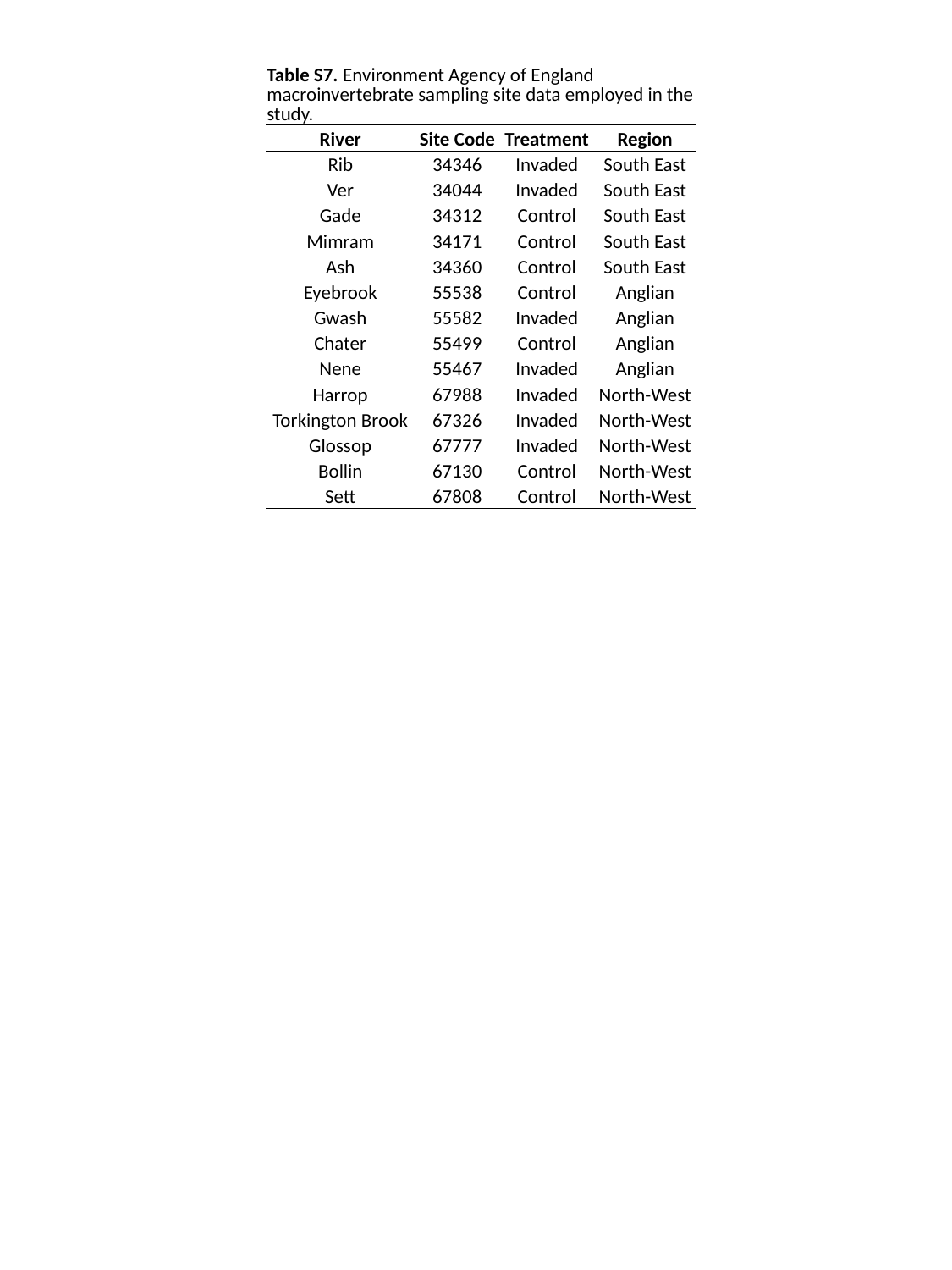

| Table S7. Environment Agency of England macroinvertebrate sampling site data employed in the study. |  |  |  |
| --- | --- | --- | --- |
| River | Site Code | Treatment | Region |
| Rib | 34346 | Invaded | South East |
| Ver | 34044 | Invaded | South East |
| Gade | 34312 | Control | South East |
| Mimram | 34171 | Control | South East |
| Ash | 34360 | Control | South East |
| Eyebrook | 55538 | Control | Anglian |
| Gwash | 55582 | Invaded | Anglian |
| Chater | 55499 | Control | Anglian |
| Nene | 55467 | Invaded | Anglian |
| Harrop | 67988 | Invaded | North-West |
| Torkington Brook | 67326 | Invaded | North-West |
| Glossop | 67777 | Invaded | North-West |
| Bollin | 67130 | Control | North-West |
| Sett | 67808 | Control | North-West |